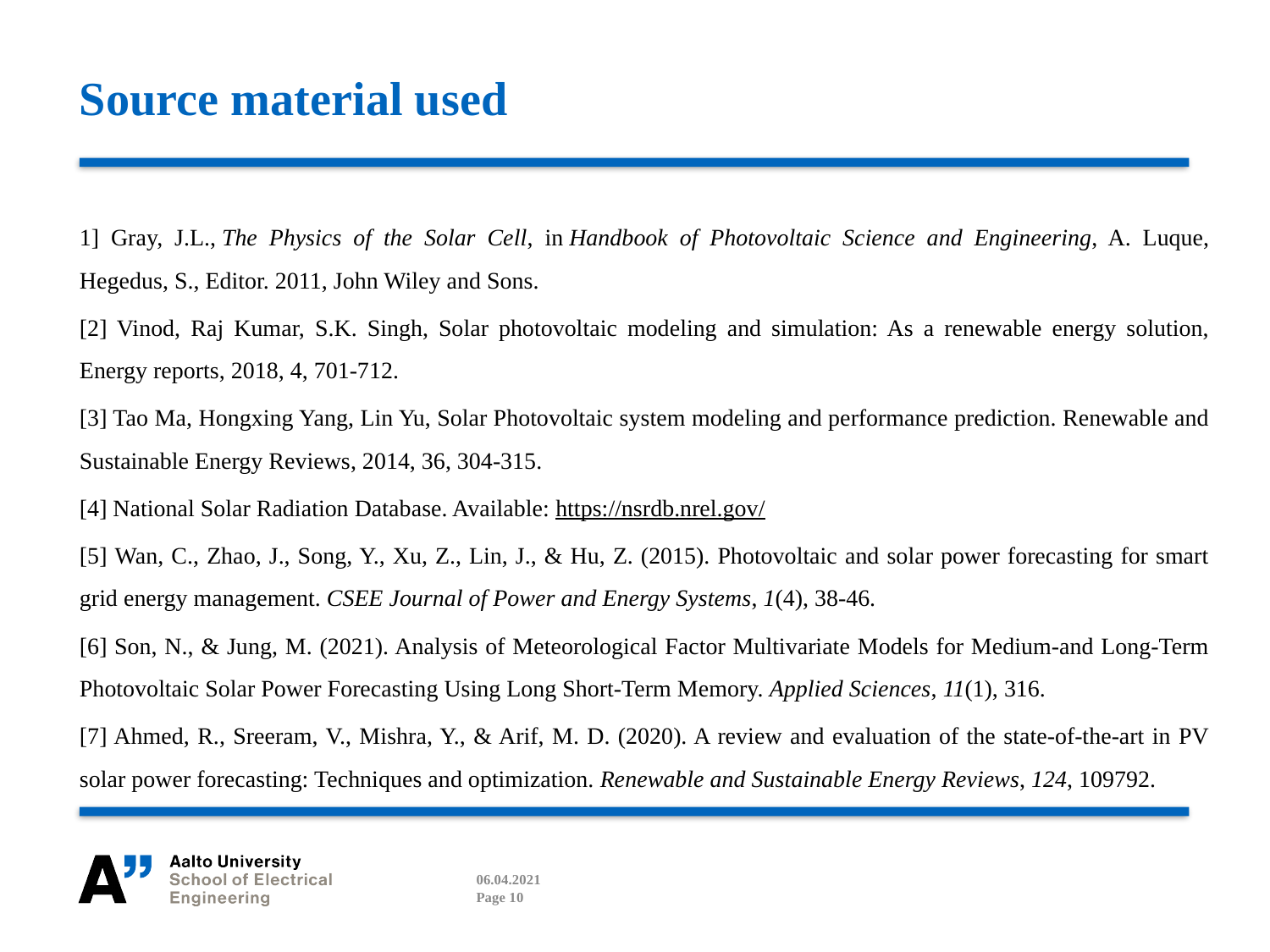

# Source material used
1] Gray, J.L., The Physics of the Solar Cell, in Handbook of Photovoltaic Science and Engineering, A. Luque, Hegedus, S., Editor. 2011, John Wiley and Sons.
[2] Vinod, Raj Kumar, S.K. Singh, Solar photovoltaic modeling and simulation: As a renewable energy solution, Energy reports, 2018, 4, 701-712.
[3] Tao Ma, Hongxing Yang, Lin Yu, Solar Photovoltaic system modeling and performance prediction. Renewable and Sustainable Energy Reviews, 2014, 36, 304-315.
[4] National Solar Radiation Database. Available: https://nsrdb.nrel.gov/
[5] Wan, C., Zhao, J., Song, Y., Xu, Z., Lin, J., & Hu, Z. (2015). Photovoltaic and solar power forecasting for smart grid energy management. CSEE Journal of Power and Energy Systems, 1(4), 38-46.
[6] Son, N., & Jung, M. (2021). Analysis of Meteorological Factor Multivariate Models for Medium-and Long-Term Photovoltaic Solar Power Forecasting Using Long Short-Term Memory. Applied Sciences, 11(1), 316.
[7] Ahmed, R., Sreeram, V., Mishra, Y., & Arif, M. D. (2020). A review and evaluation of the state-of-the-art in PV solar power forecasting: Techniques and optimization. Renewable and Sustainable Energy Reviews, 124, 109792.

06.04.2021
Page 10